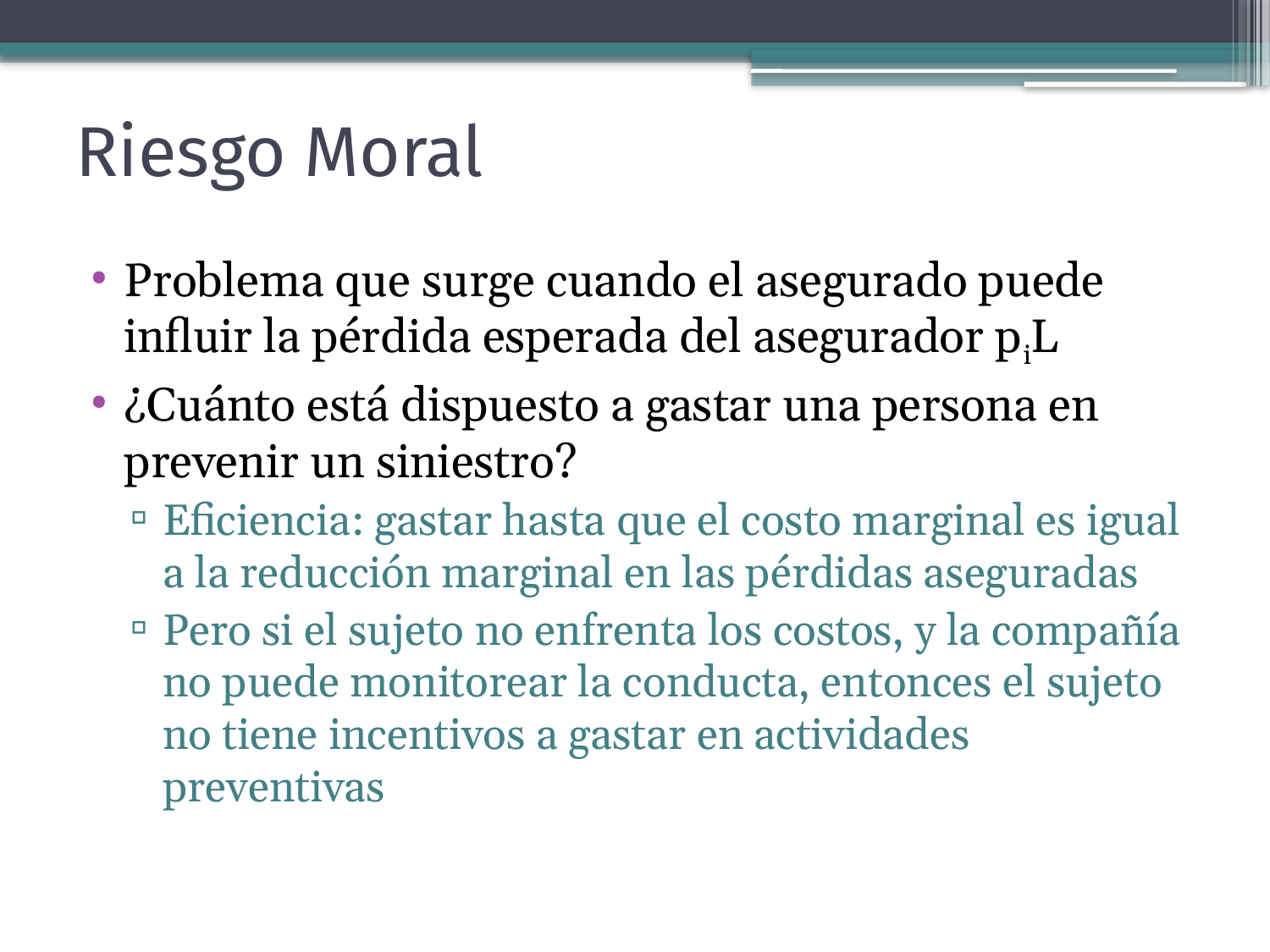

# Riesgo Moral
Problema que surge cuando el asegurado puede influir la pérdida esperada del asegurador piL
¿Cuánto está dispuesto a gastar una persona en prevenir un siniestro?
Eficiencia: gastar hasta que el costo marginal es igual a la reducción marginal en las pérdidas aseguradas
Pero si el sujeto no enfrenta los costos, y la compañía no puede monitorear la conducta, entonces el sujeto no tiene incentivos a gastar en actividades preventivas